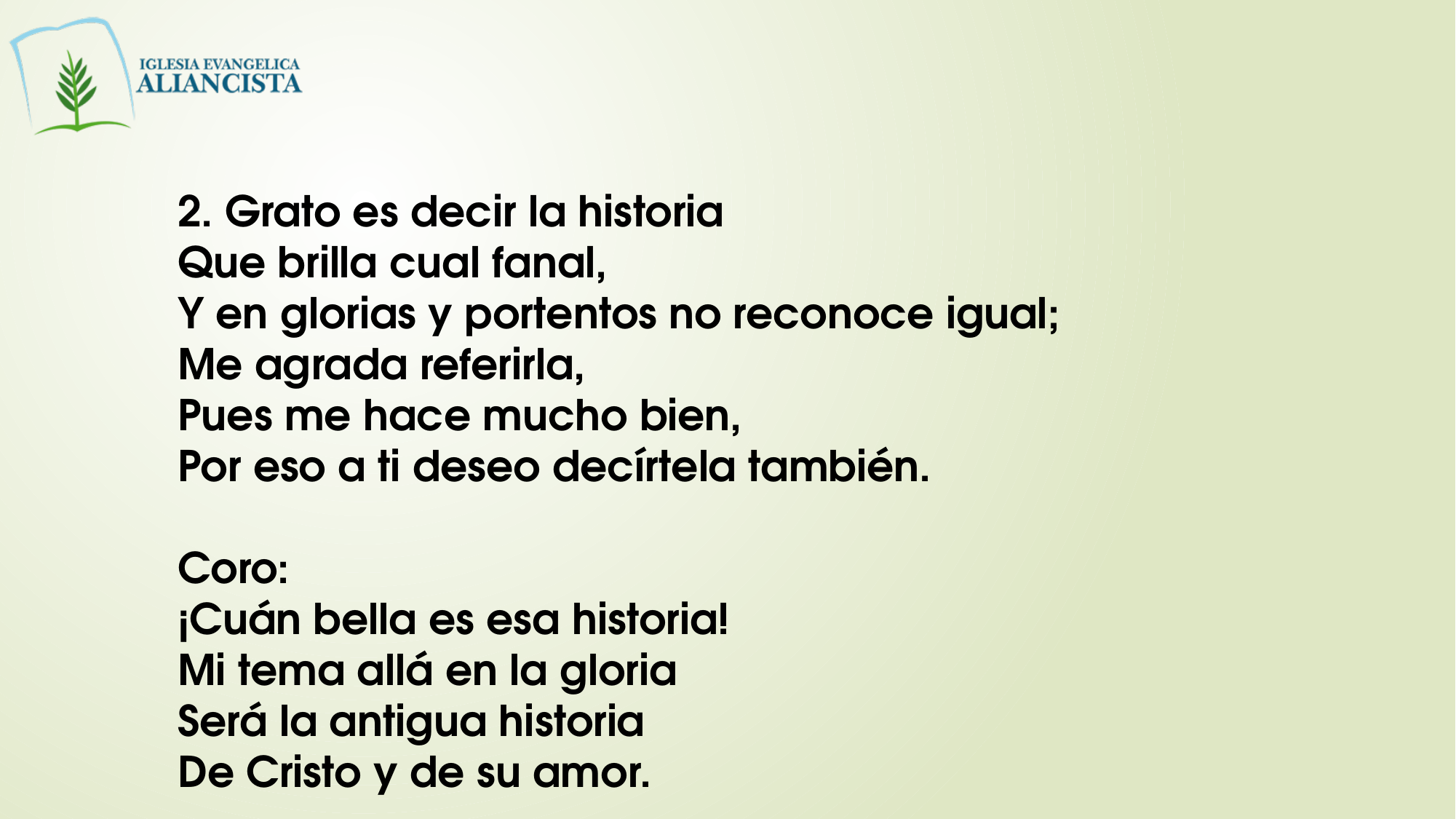

2. Grato es decir la historia
Que brilla cual fanal,
Y en glorias y portentos no reconoce igual;
Me agrada referirla,
Pues me hace mucho bien,
Por eso a ti deseo decírtela también.

Coro:
¡Cuán bella es esa historia!
Mi tema allá en la gloria
Será la antigua historia
De Cristo y de su amor.